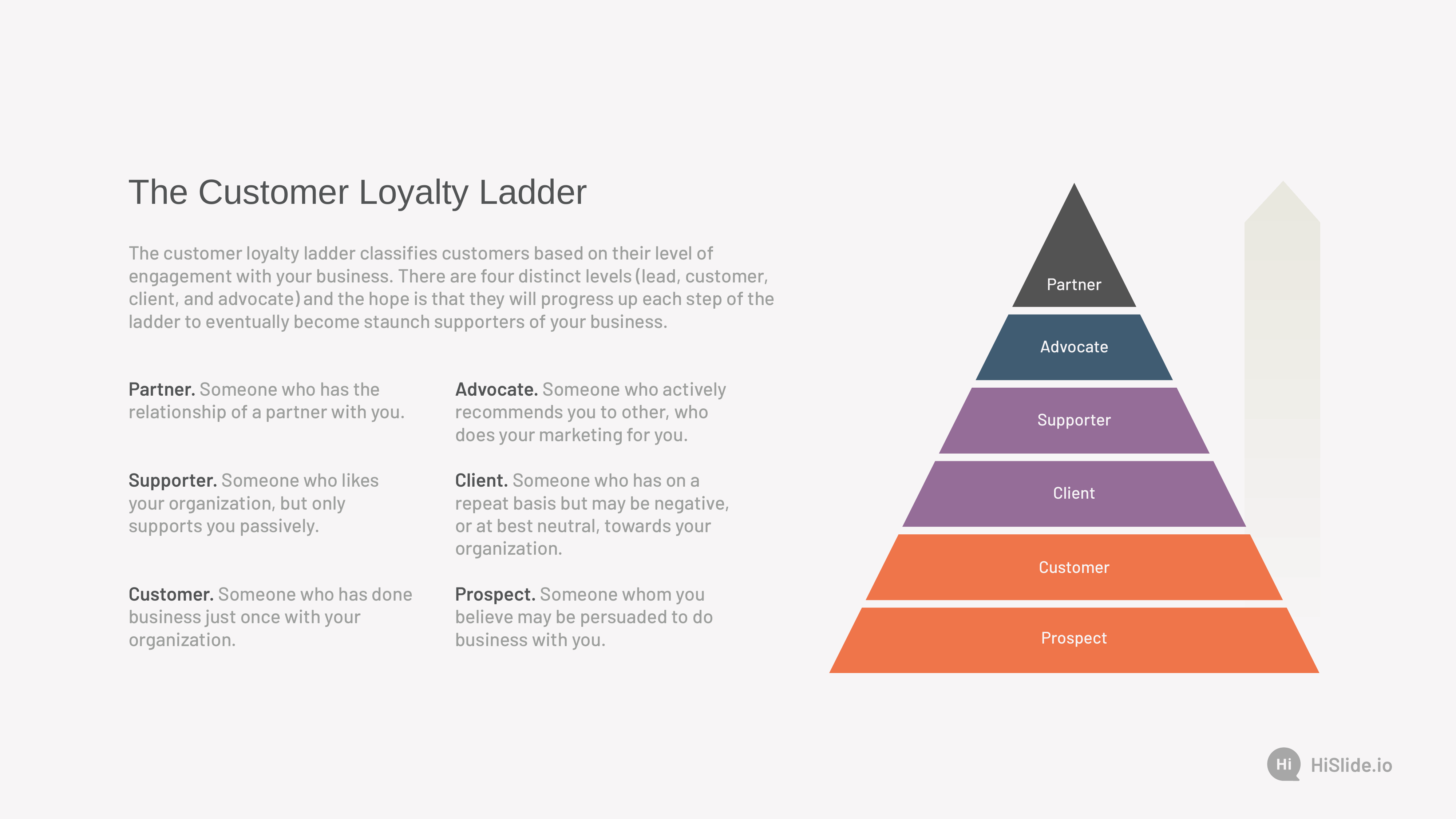

The Customer Loyalty Ladder
The customer loyalty ladder classifies customers based on their level of engagement with your business. There are four distinct levels (lead, customer, client, and advocate) and the hope is that they will progress up each step of the ladder to eventually become staunch supporters of your business.
Partner. Someone who has the relationship of a partner with you.
Advocate. Someone who actively recommends you to other, who does your marketing for you.
Supporter. Someone who likes your organization, but only supports you passively.
Client. Someone who has on a repeat basis but may be negative, or at best neutral, towards your organization.
Customer. Someone who has done business just once with your organization.
Prospect. Someone whom you believe may be persuaded to do business with you.

Partner

Advocate

Supporter

Client

Customer

Prospect